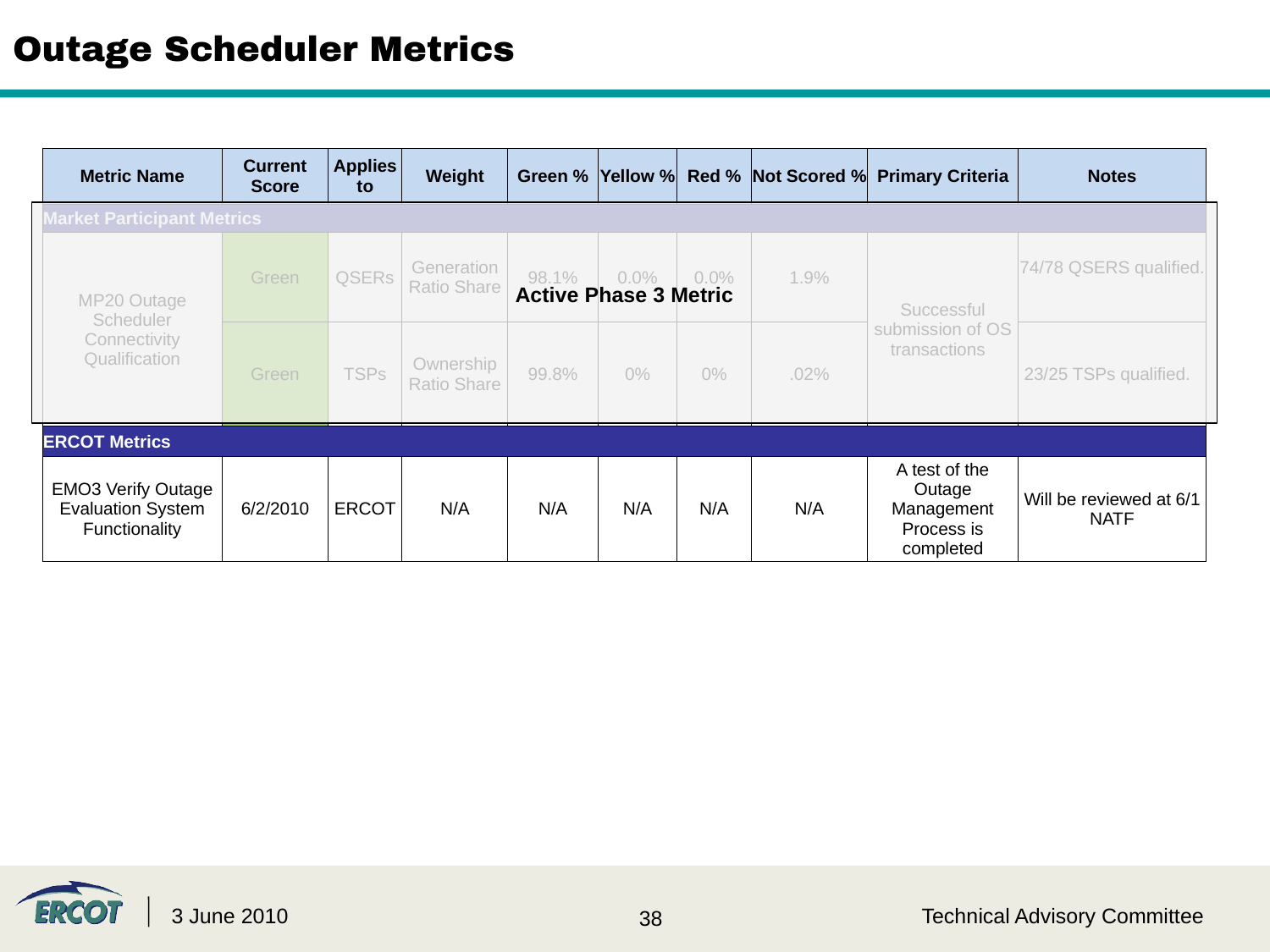

# Outage Scheduler Metrics
| Metric Name | Current Score | Applies to | Weight | Green % | Yellow % | Red % | Not Scored % | Primary Criteria | Notes |
| --- | --- | --- | --- | --- | --- | --- | --- | --- | --- |
| Market Participant Metrics |  |  |  |  |  |  |  |  |  |
| MP20 Outage Scheduler Connectivity Qualification | Green | QSERs | Generation Ratio Share | 98.1% | 0.0% | 0.0% | 1.9% | Successful submission of OS transactions | 74/78 QSERS qualified. |
|  | Green | TSPs | Ownership Ratio Share | 99.8% | 0% | 0% | .02% |  | 23/25 TSPs qualified. |
| ERCOT Metrics |  |  |  |  |  |  |  |  |  |
| EMO3 Verify Outage Evaluation System Functionality | 6/2/2010 | ERCOT | N/A | N/A | N/A | N/A | N/A | A test of the Outage Management Process is completed | Will be reviewed at 6/1 NATF |
Active Phase 3 Metric

3 June 2010
Technical Advisory Committee